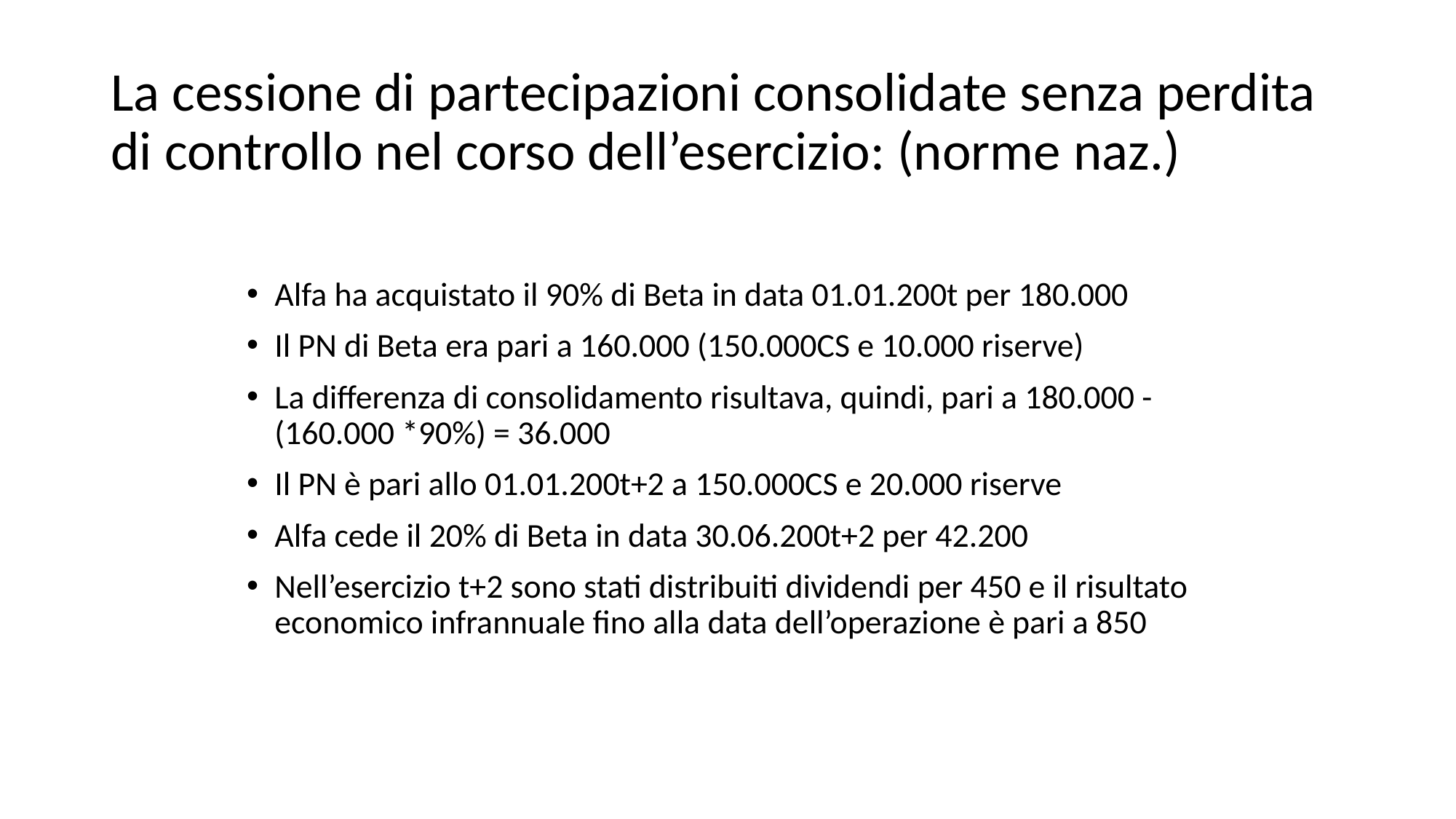

# La cessione di partecipazioni consolidate senza perdita di controllo nel corso dell’esercizio: (norme naz.)
Alfa ha acquistato il 90% di Beta in data 01.01.200t per 180.000
Il PN di Beta era pari a 160.000 (150.000CS e 10.000 riserve)
La differenza di consolidamento risultava, quindi, pari a 180.000 - (160.000 *90%) = 36.000
Il PN è pari allo 01.01.200t+2 a 150.000CS e 20.000 riserve
Alfa cede il 20% di Beta in data 30.06.200t+2 per 42.200
Nell’esercizio t+2 sono stati distribuiti dividendi per 450 e il risultato economico infrannuale fino alla data dell’operazione è pari a 850